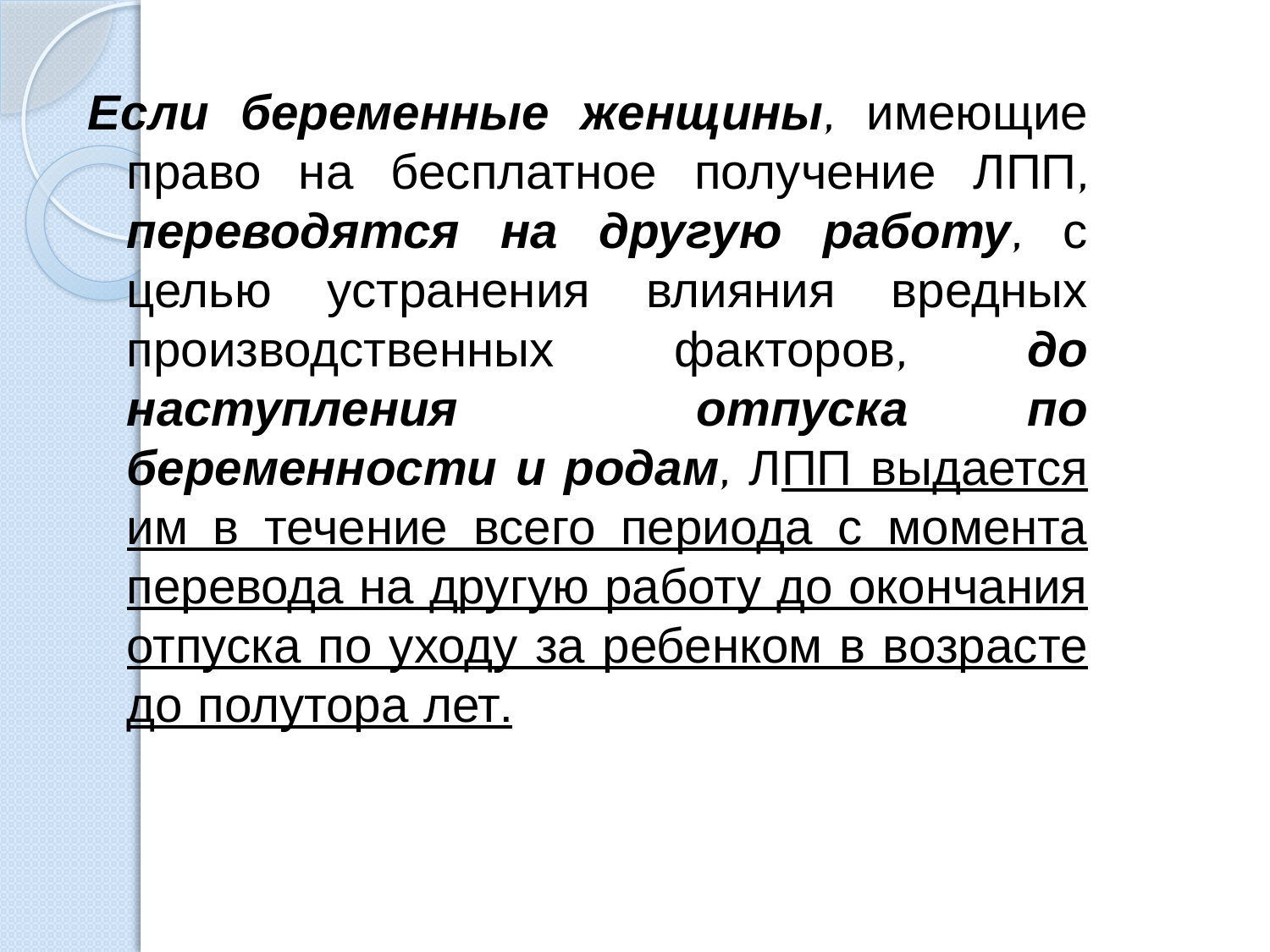

Если беременные женщины, имеющие право на бесплатное получение ЛПП, переводятся на другую работу, с целью устранения влияния вредных производственных факторов, до наступления  отпуска по беременности и родам, ЛПП выдается им в течение всего периода с момента перевода на другую работу до окончания отпуска по уходу за ребенком в возрасте до полутора лет.